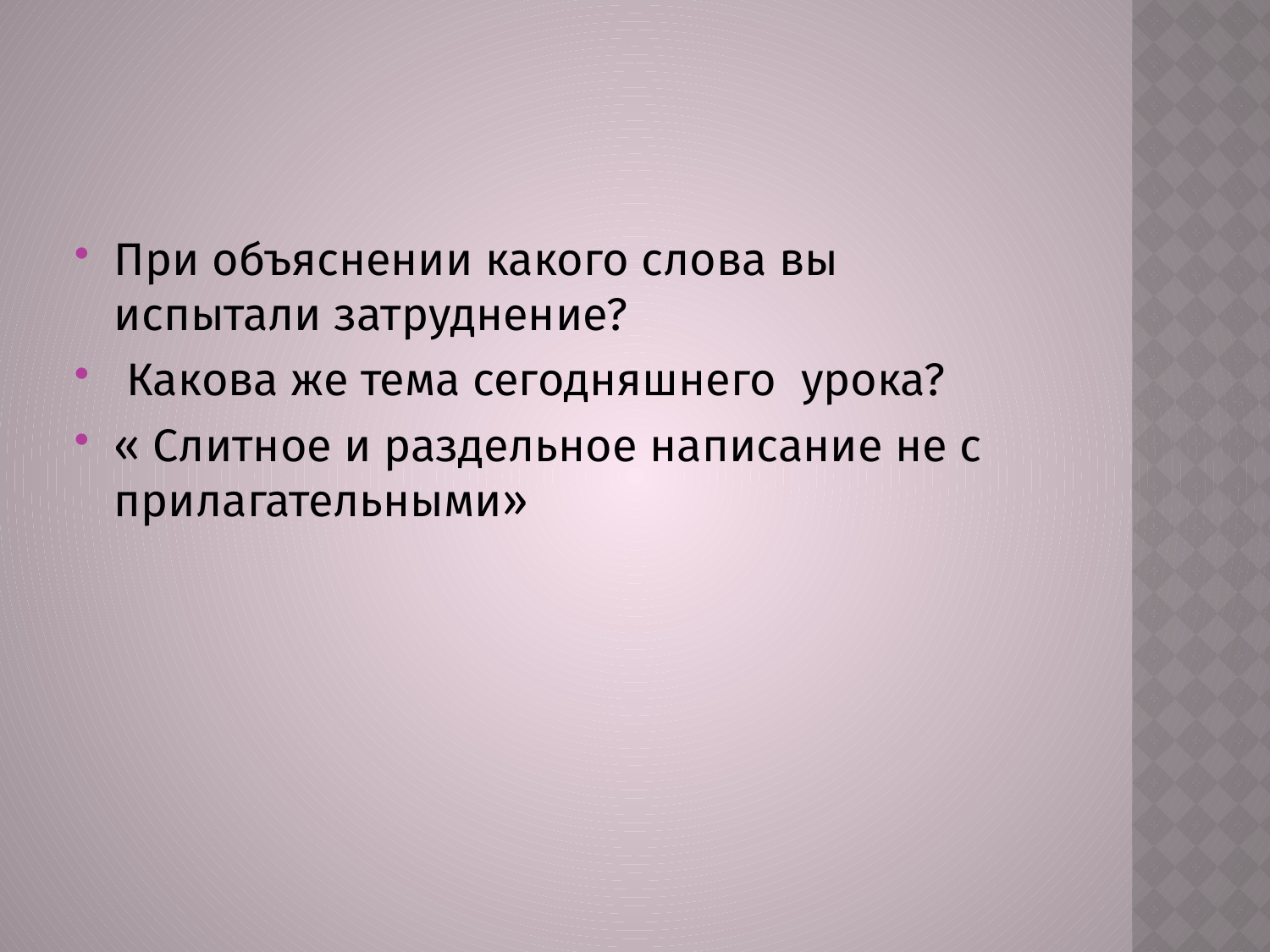

#
При объяснении какого слова вы испытали затруднение?
 Какова же тема сегодняшнего  урока?
« Слитное и раздельное написание не с прилагательными»